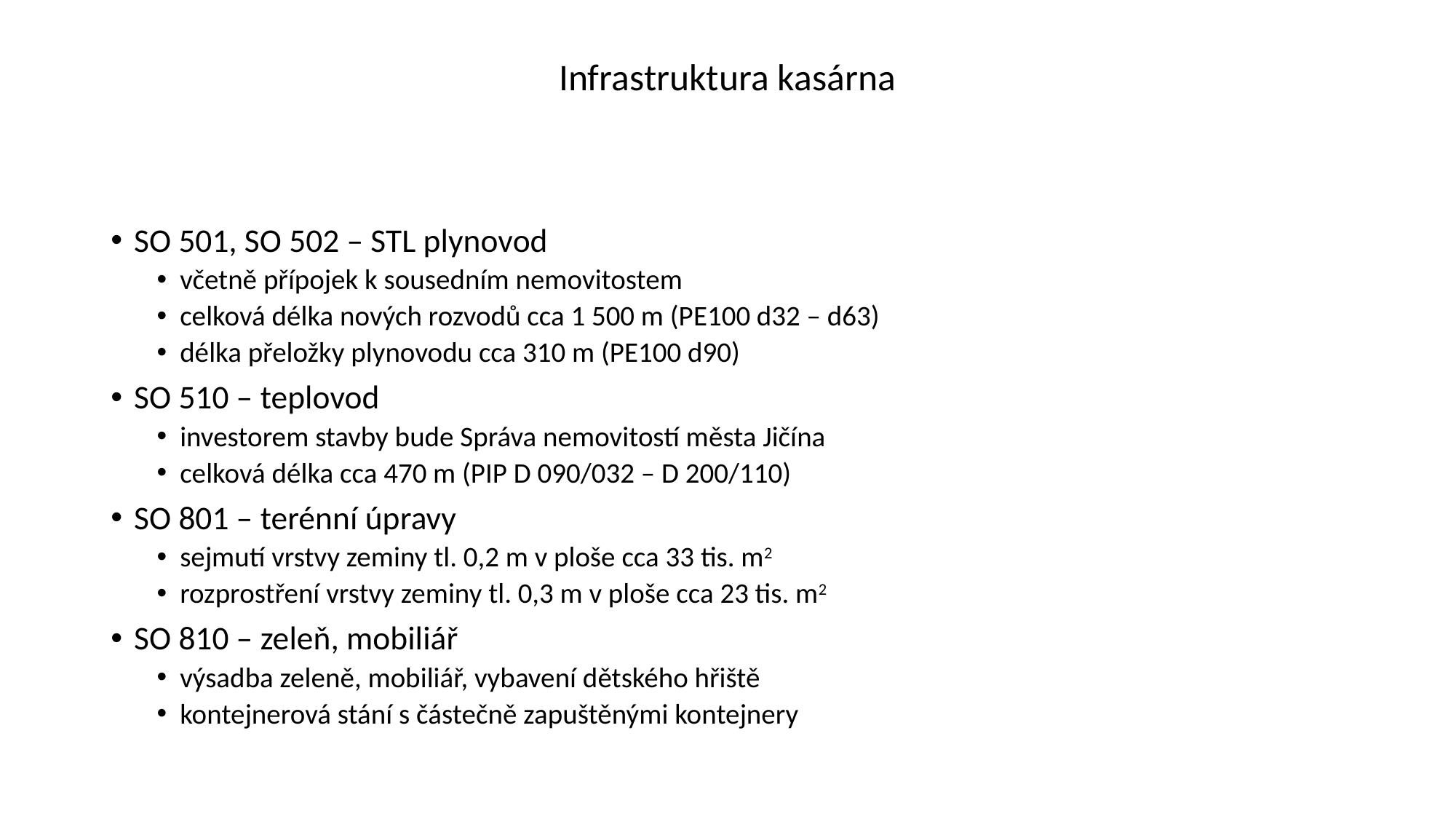

# Infrastruktura kasárna
SO 501, SO 502 – STL plynovod
včetně přípojek k sousedním nemovitostem
celková délka nových rozvodů cca 1 500 m (PE100 d32 – d63)
délka přeložky plynovodu cca 310 m (PE100 d90)
SO 510 – teplovod
investorem stavby bude Správa nemovitostí města Jičína
celková délka cca 470 m (PIP D 090/032 – D 200/110)
SO 801 – terénní úpravy
sejmutí vrstvy zeminy tl. 0,2 m v ploše cca 33 tis. m2
rozprostření vrstvy zeminy tl. 0,3 m v ploše cca 23 tis. m2
SO 810 – zeleň, mobiliář
výsadba zeleně, mobiliář, vybavení dětského hřiště
kontejnerová stání s částečně zapuštěnými kontejnery